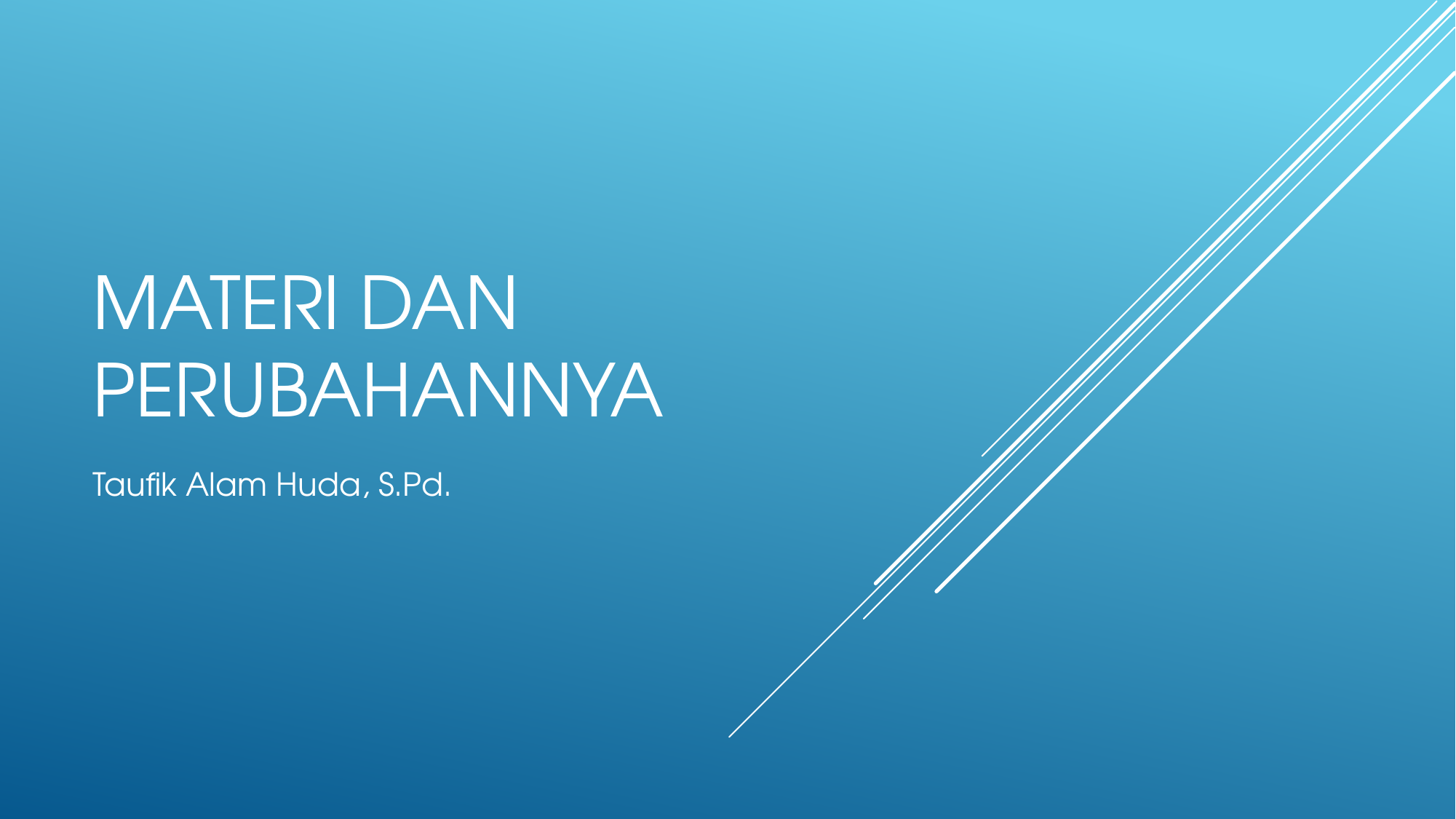

# Materi dan perubahannya
Taufik Alam Huda, S.Pd.